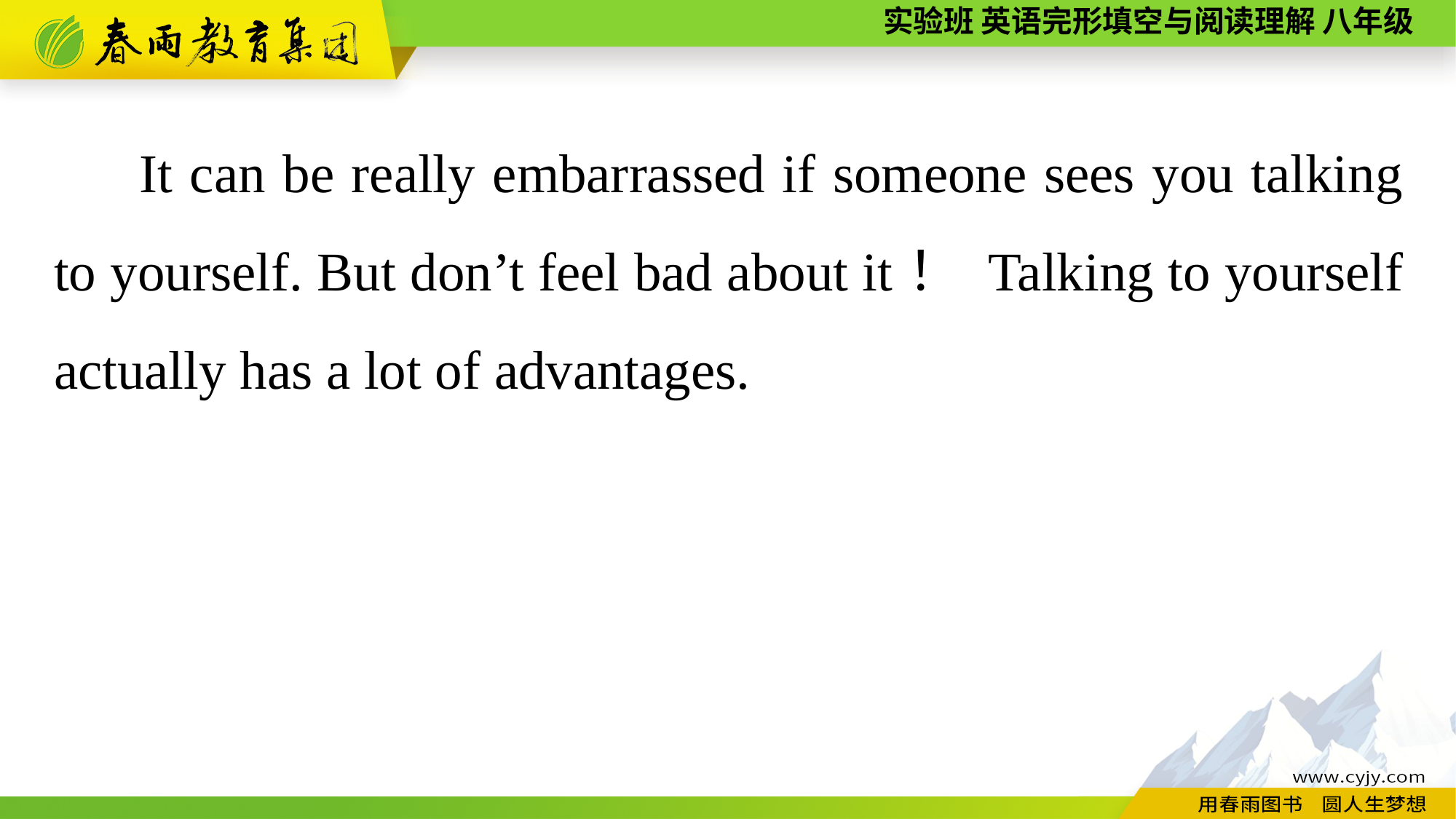

It can be really embarrassed if someone sees you talking to yourself. But don’t feel bad about it！ Talking to yourself actually has a lot of advantages.